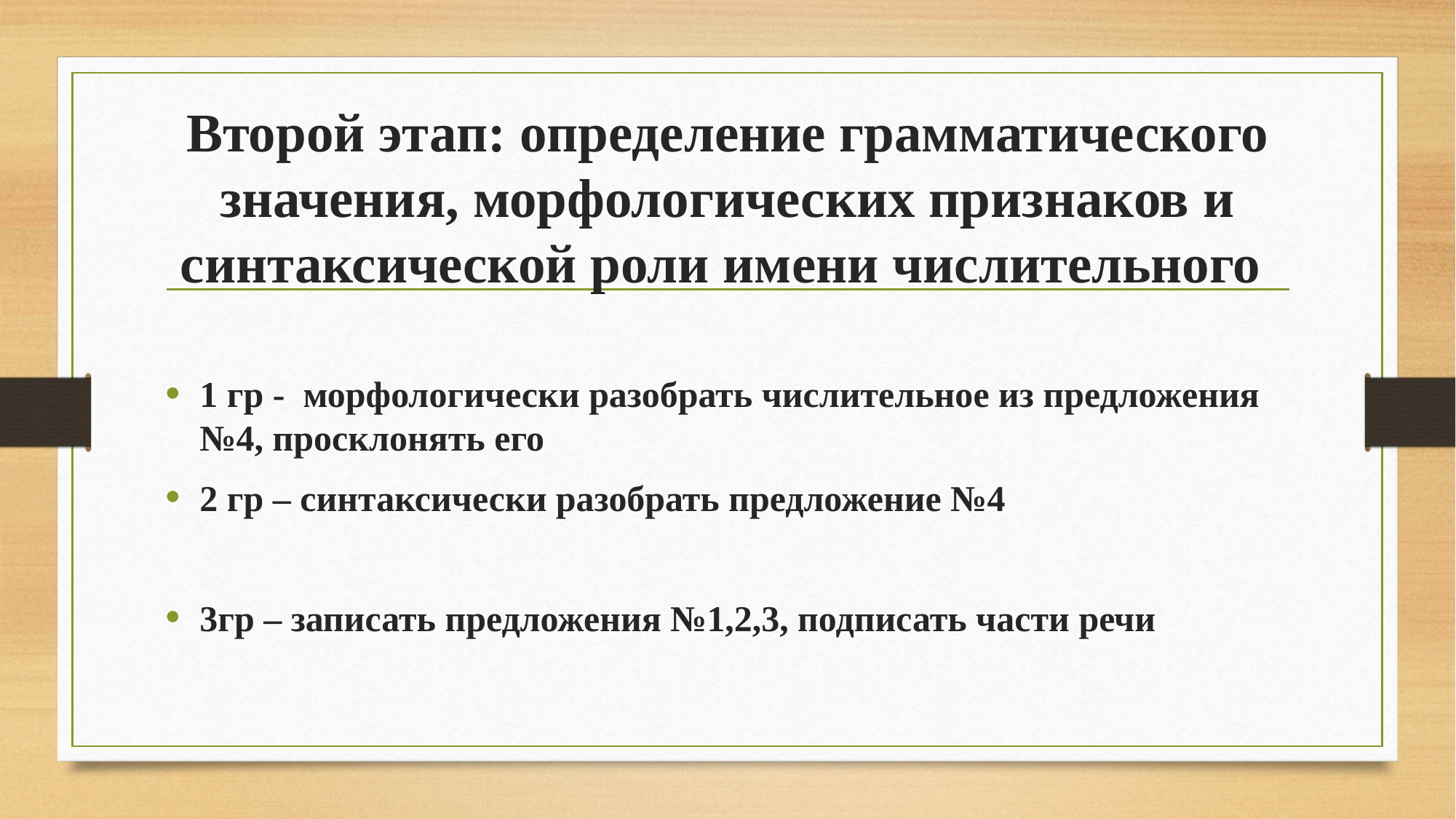

# Второй этап: определение грамматического значения, морфологических признаков и синтаксической роли имени числительного

1 гр -  морфологически разобрать числительное из предложения №4, просклонять его
2 гр – синтаксически разобрать предложение №4

3гр – записать предложения №1,2,3, подписать части речи